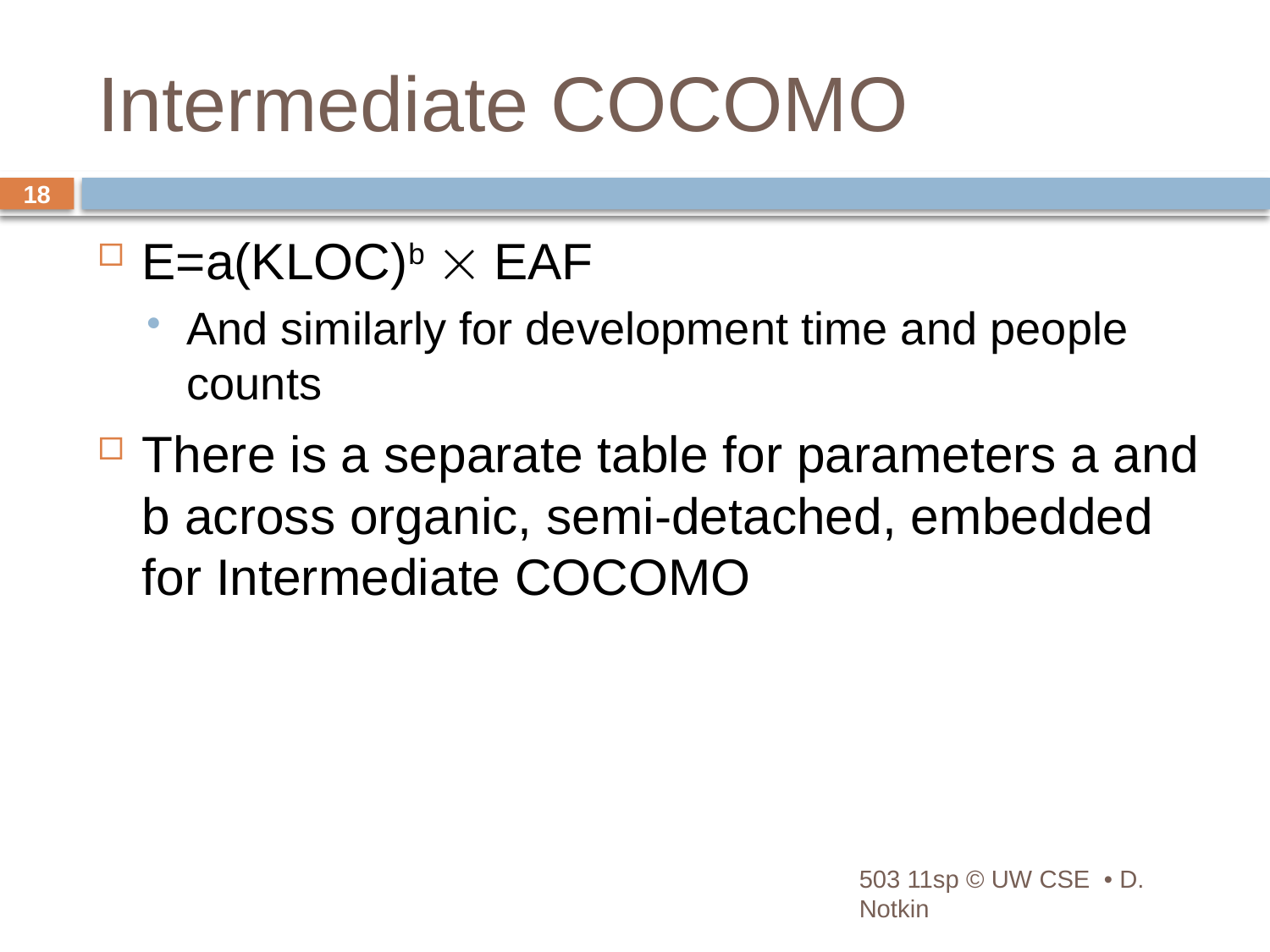

# Intermediate COCOMO
18
E=a(KLOC)b × EAF
And similarly for development time and people counts
There is a separate table for parameters a and b across organic, semi-detached, embedded for Intermediate COCOMO
503 11sp © UW CSE  • D. Notkin